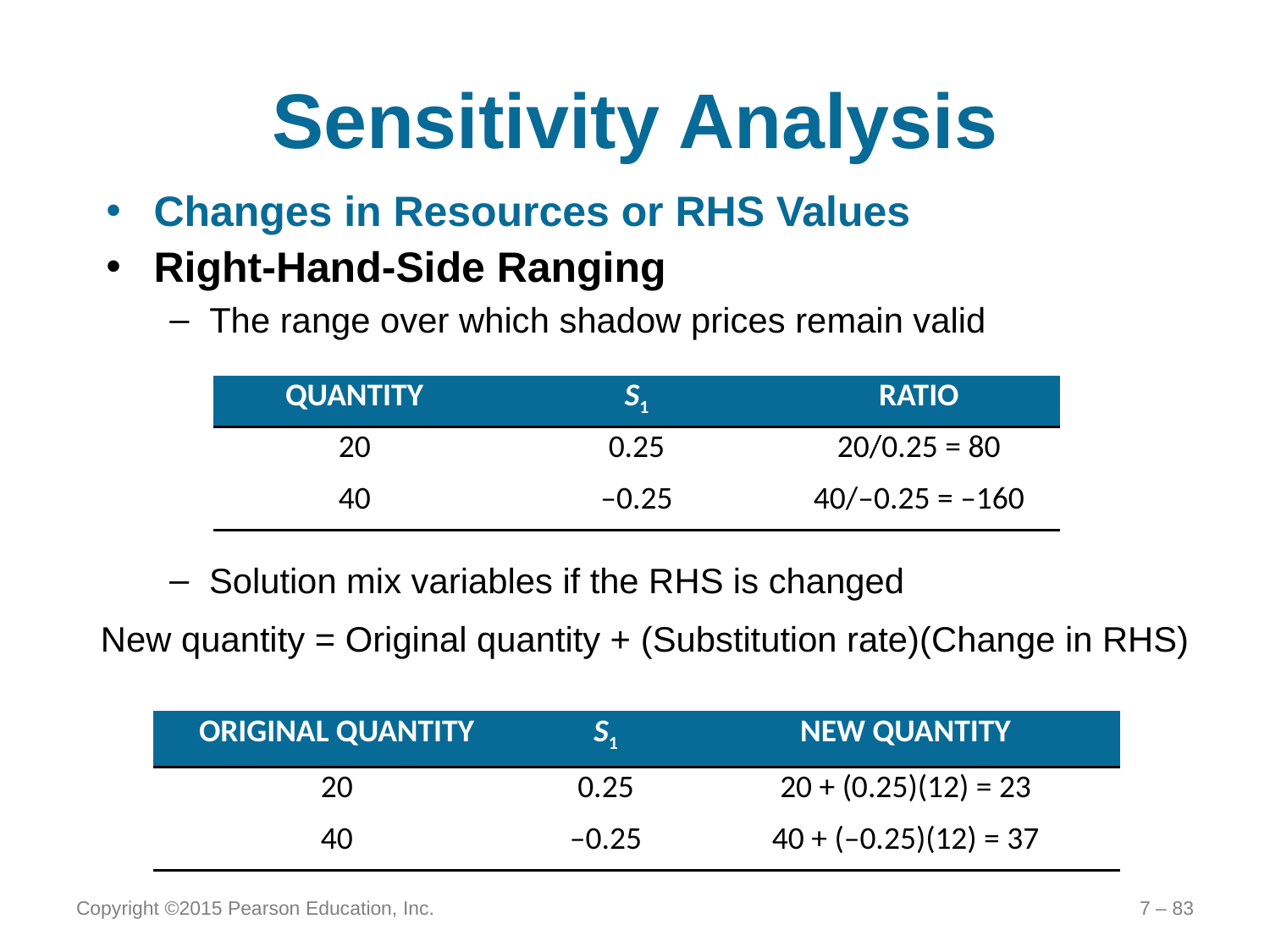

# Sensitivity Analysis
Changes in Resources or RHS Values
Right-Hand-Side Ranging
The range over which shadow prices remain valid
| QUANTITY | S1 | RATIO |
| --- | --- | --- |
| 20 | 0.25 | 20/0.25 = 80 |
| 40 | –0.25 | 40/–0.25 = –160 |
Solution mix variables if the RHS is changed
New quantity = Original quantity + (Substitution rate)(Change in RHS)

| ORIGINAL QUANTITY | S1 | NEW QUANTITY |
| --- | --- | --- |
| 20 | 0.25 | 20 + (0.25)(12) = 23 |
| 40 | –0.25 | 40 + (–0.25)(12) = 37 |
Copyright ©2015 Pearson Education, Inc.
7 – 83